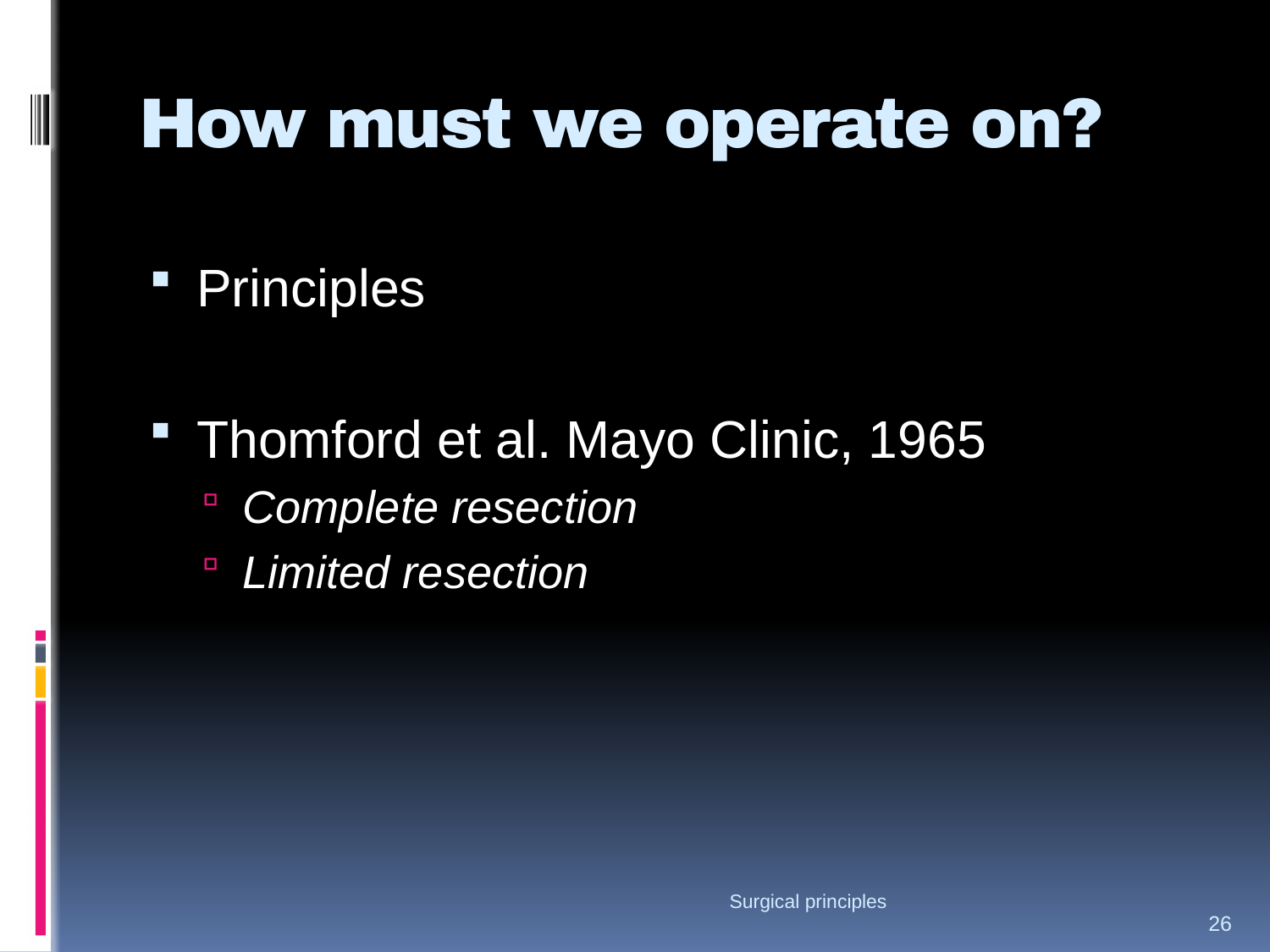

# How must we operate on?
Principles

Thomford et al. Mayo Clinic, 1965
Complete resection
Limited resection
Surgical principles

26